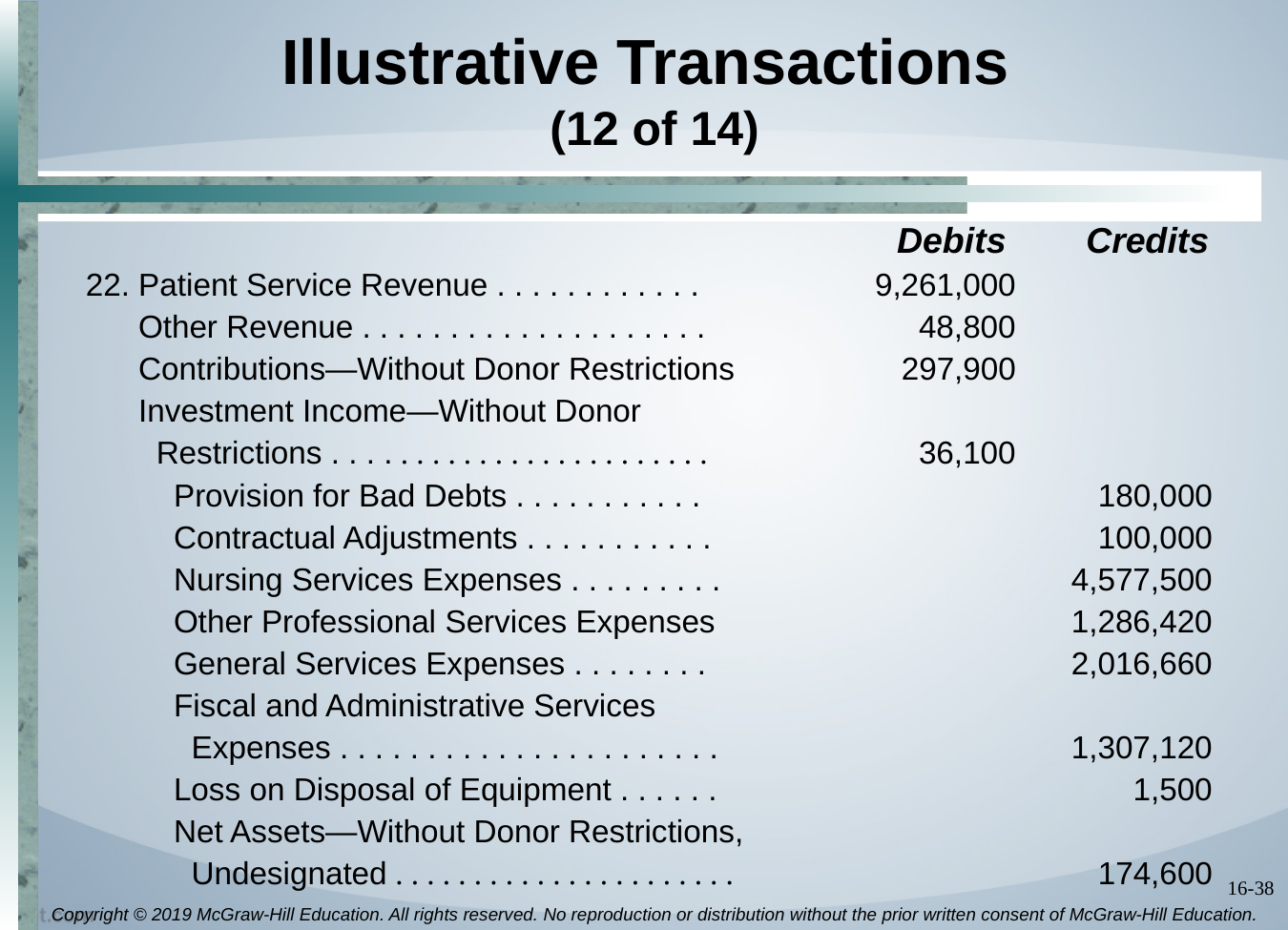

# Illustrative Transactions (12 of 14)
                                                                                 Debits        Credits
22. Patient Service Revenue . . . . . . . . . . . .       	  9,261,000
      Other Revenue . . . . . . . . . . . . . . . . . . . .	48,800
      Contributions—Without Donor Restrictions	297,900
      Investment Income—Without Donor
        Restrictions . . . . . . . . . . . . . . . . . . . . . . . .	36,100
          Provision for Bad Debts . . . . . . . . . . .	180,000
          Contractual Adjustments . . . . . . . . . . .	100,000
          Nursing Services Expenses . . . . . . . . .	4,577,500
          Other Professional Services Expenses	1,286,420
          General Services Expenses . . . . . . . .	2,016,660
          Fiscal and Administrative Services
            Expenses . . . . . . . . . . . . . . . . . . . . . .	1,307,120
          Loss on Disposal of Equipment . . . . . .	1,500
          Net Assets—Without Donor Restrictions,
            Undesignated . . . . . . . . . . . . . . . . . . . . . . 	174,600